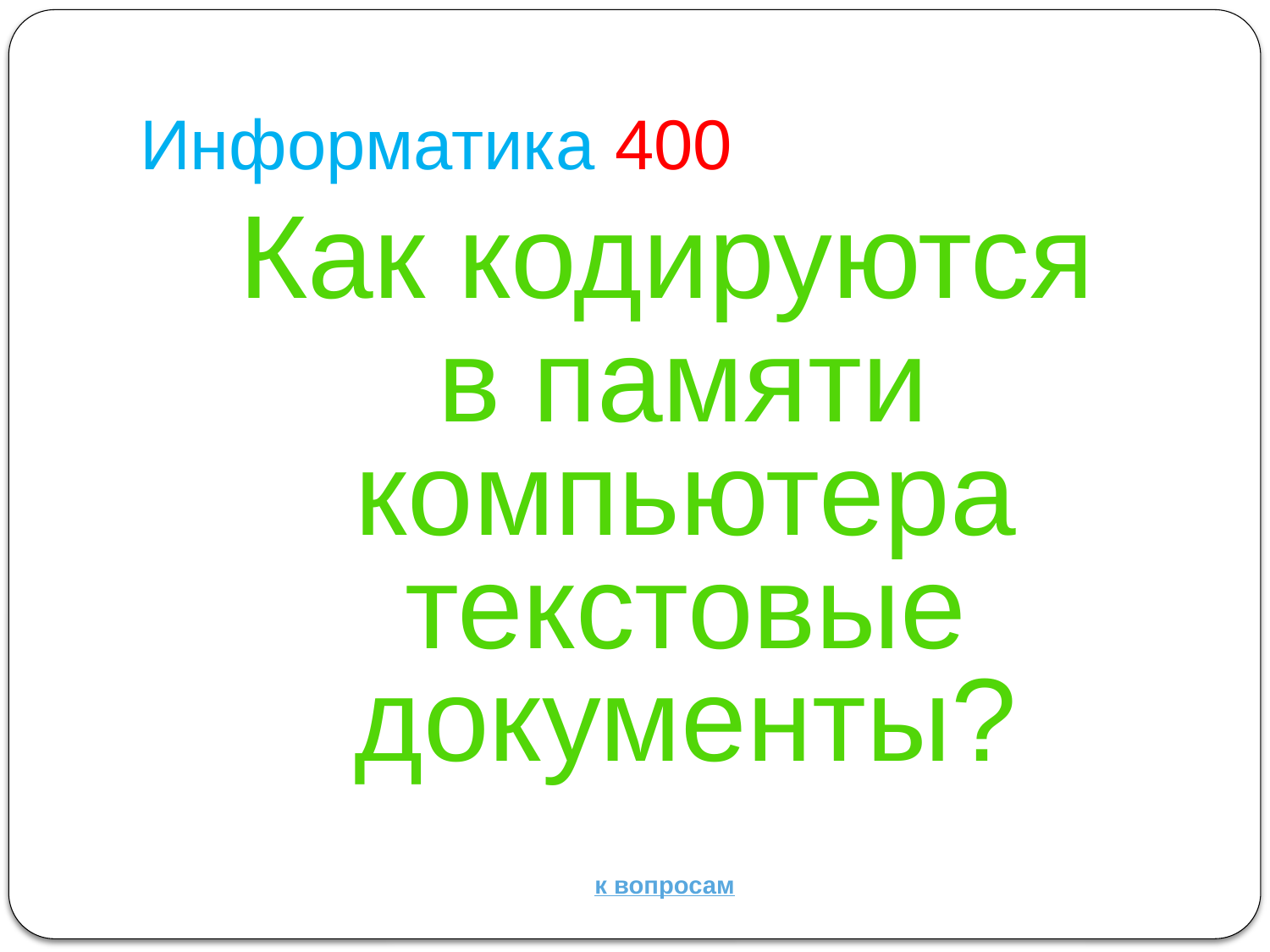

# Информатика 400
Как кодируются
 в памяти компьютера текстовые документы?
к вопросам